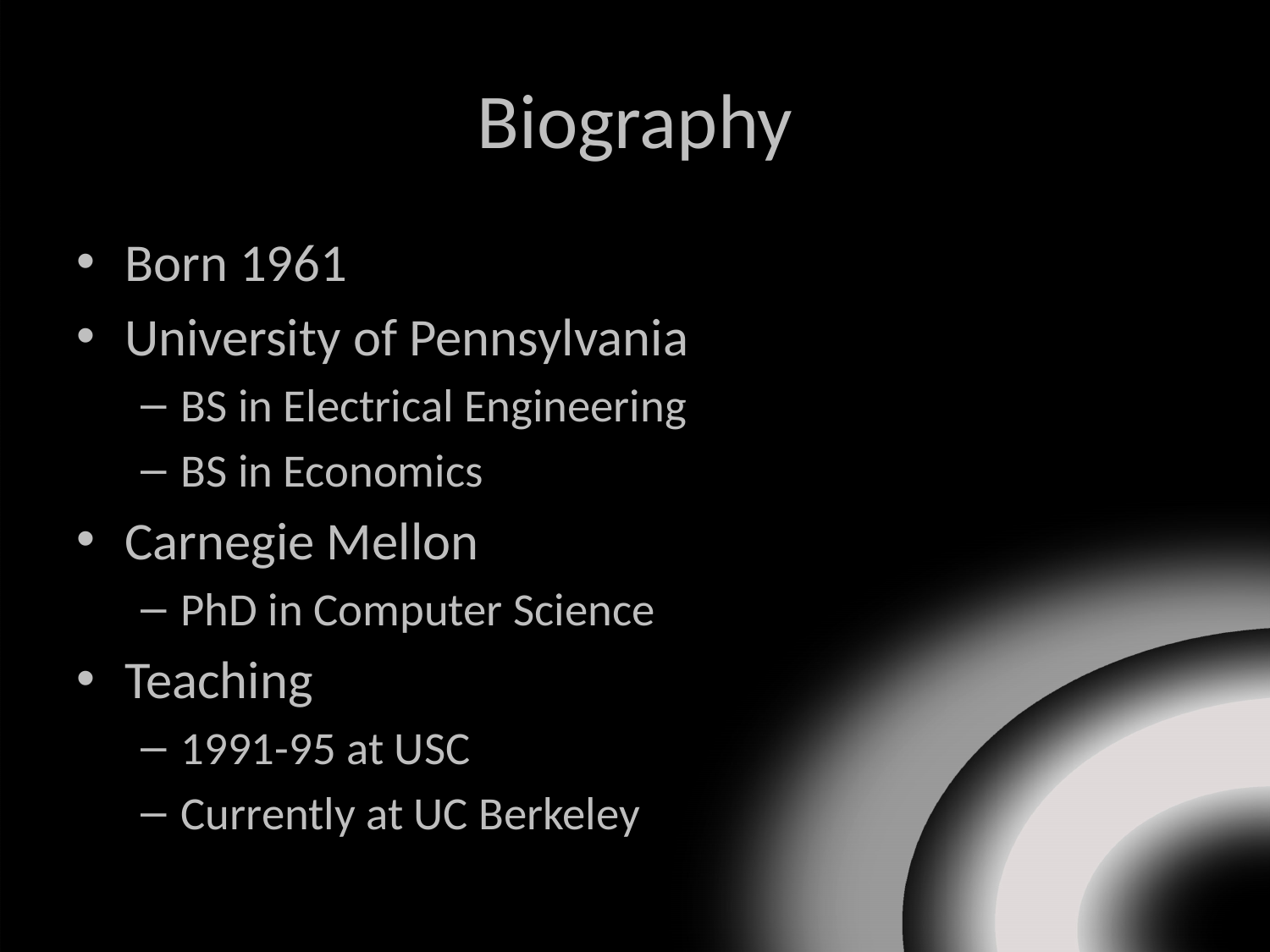

# Biography
Born 1961
University of Pennsylvania
BS in Electrical Engineering
BS in Economics
Carnegie Mellon
PhD in Computer Science
Teaching
1991-95 at USC
Currently at UC Berkeley